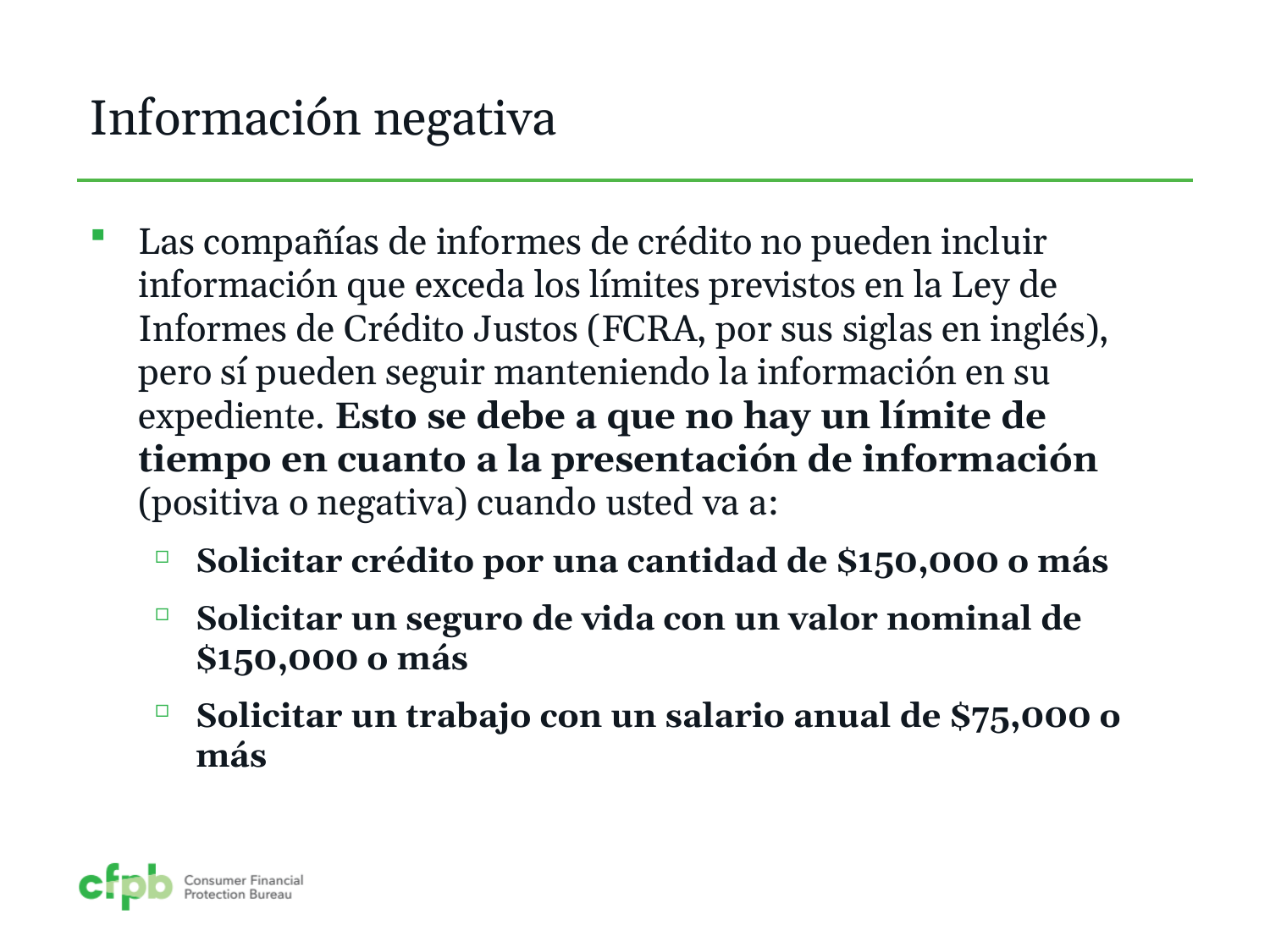

# Información negativa
Las compañías de informes de crédito no pueden incluir información que exceda los límites previstos en la Ley de Informes de Crédito Justos (FCRA, por sus siglas en inglés), pero sí pueden seguir manteniendo la información en su expediente. Esto se debe a que no hay un límite de tiempo en cuanto a la presentación de información (positiva o negativa) cuando usted va a:
Solicitar crédito por una cantidad de $150,000 o más
Solicitar un seguro de vida con un valor nominal de $150,000 o más
Solicitar un trabajo con un salario anual de $75,000 o más